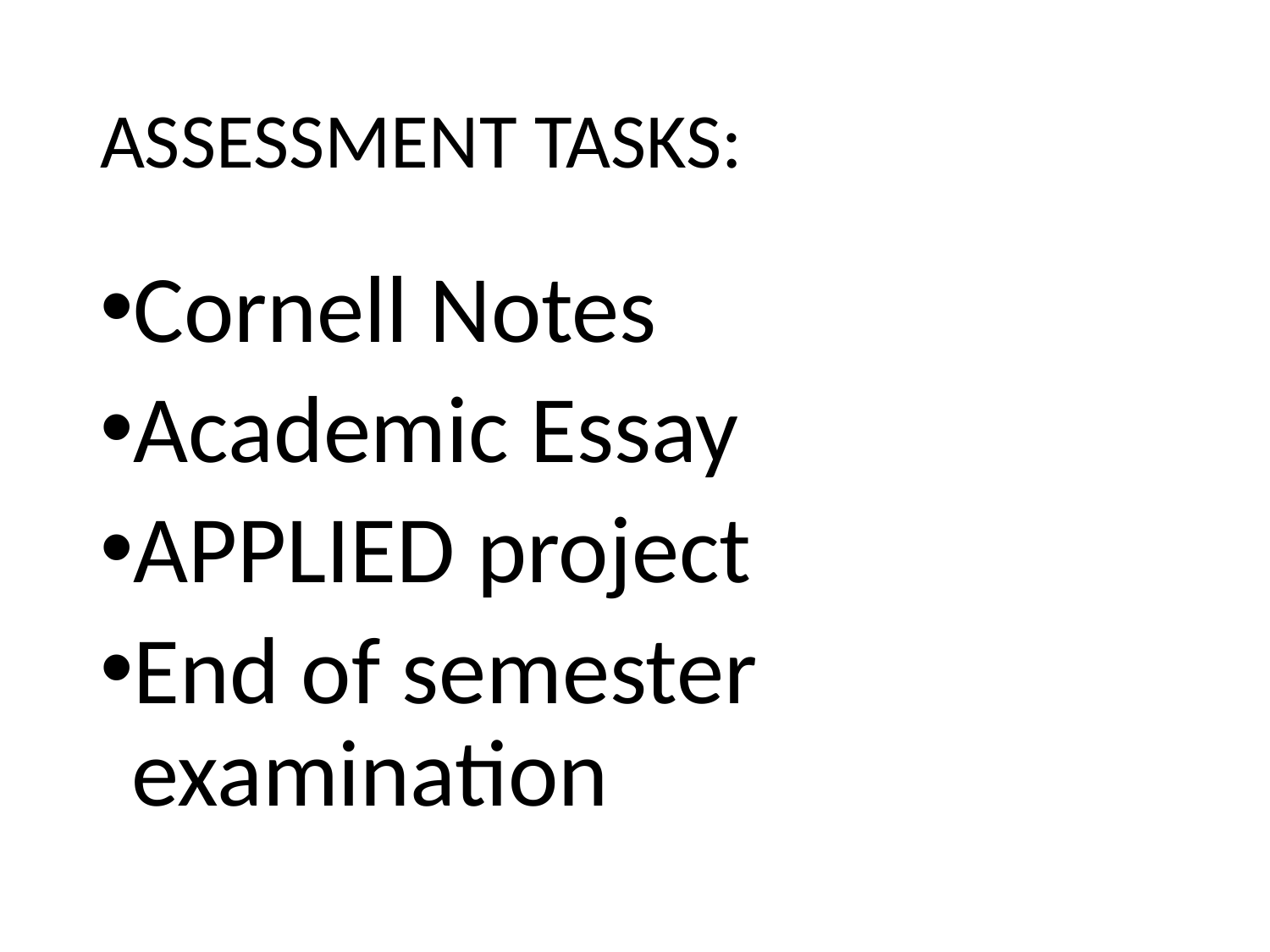

# ASSESSMENT TASKS:
Cornell Notes
Academic Essay
APPLIED project
End of semester examination